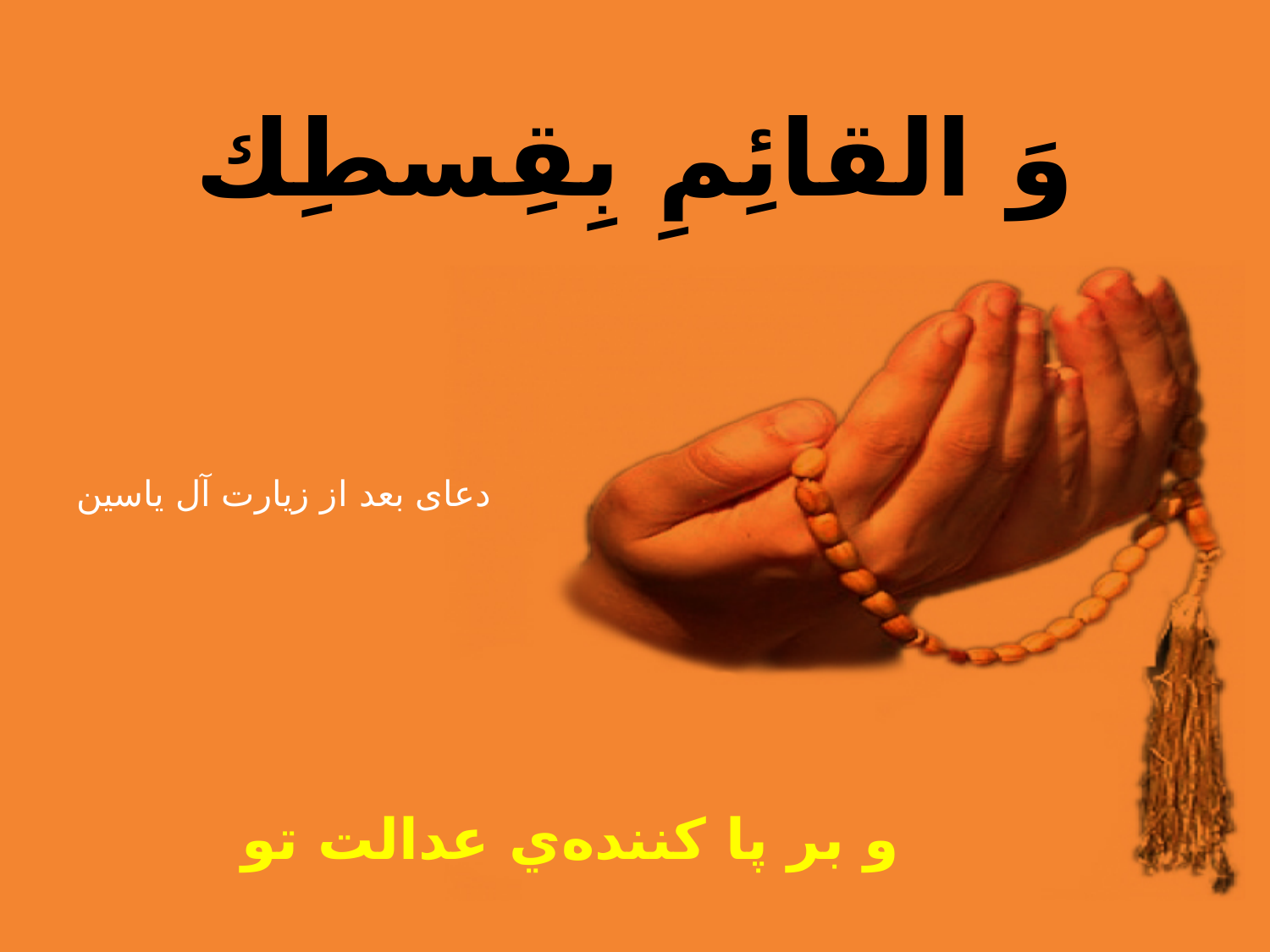

وَ القائِمِ بِقِسطِك
و بر پا كننده‌ي عدالت تو